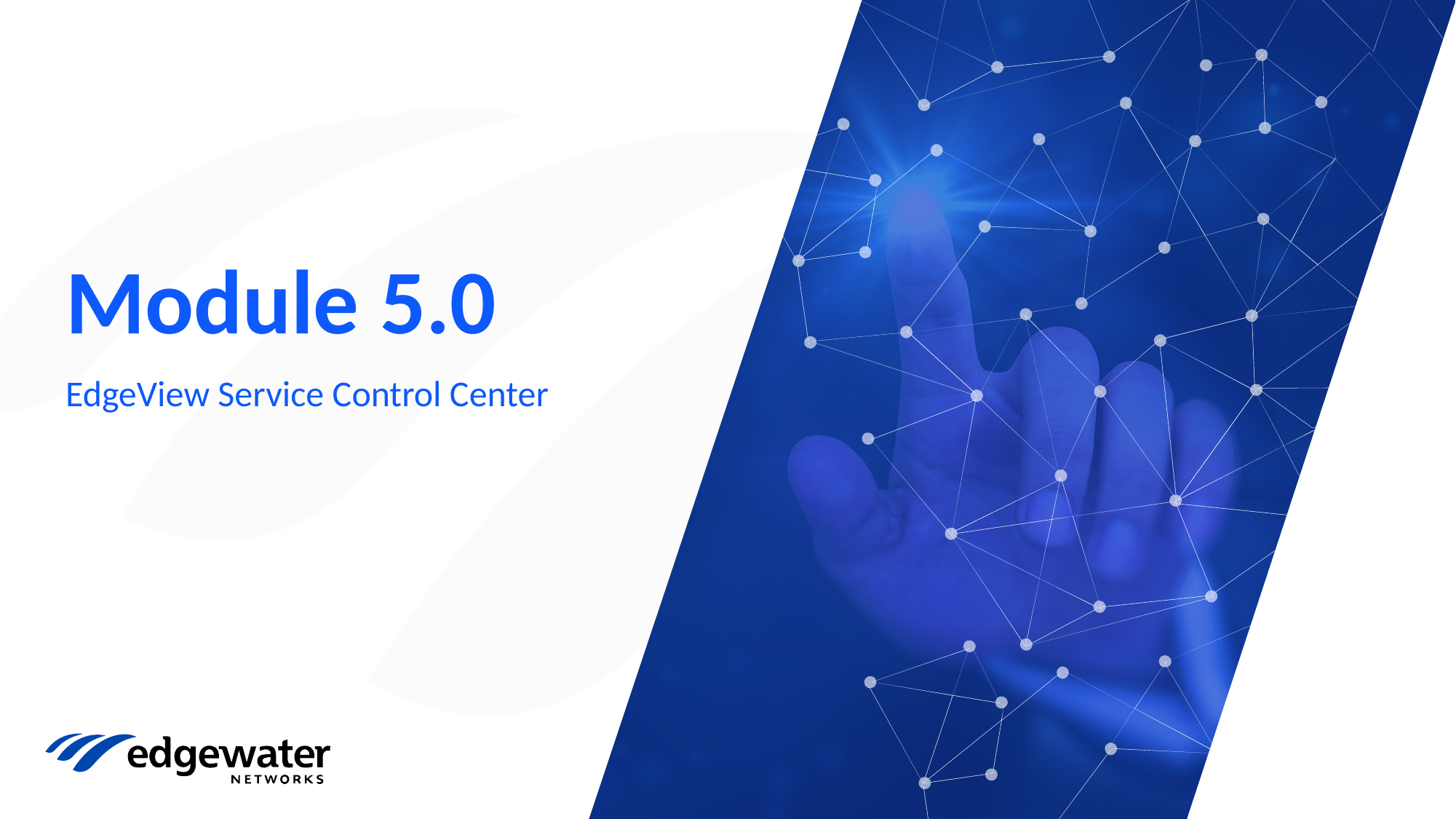

# Module 5.0
EdgeView Service Control Center